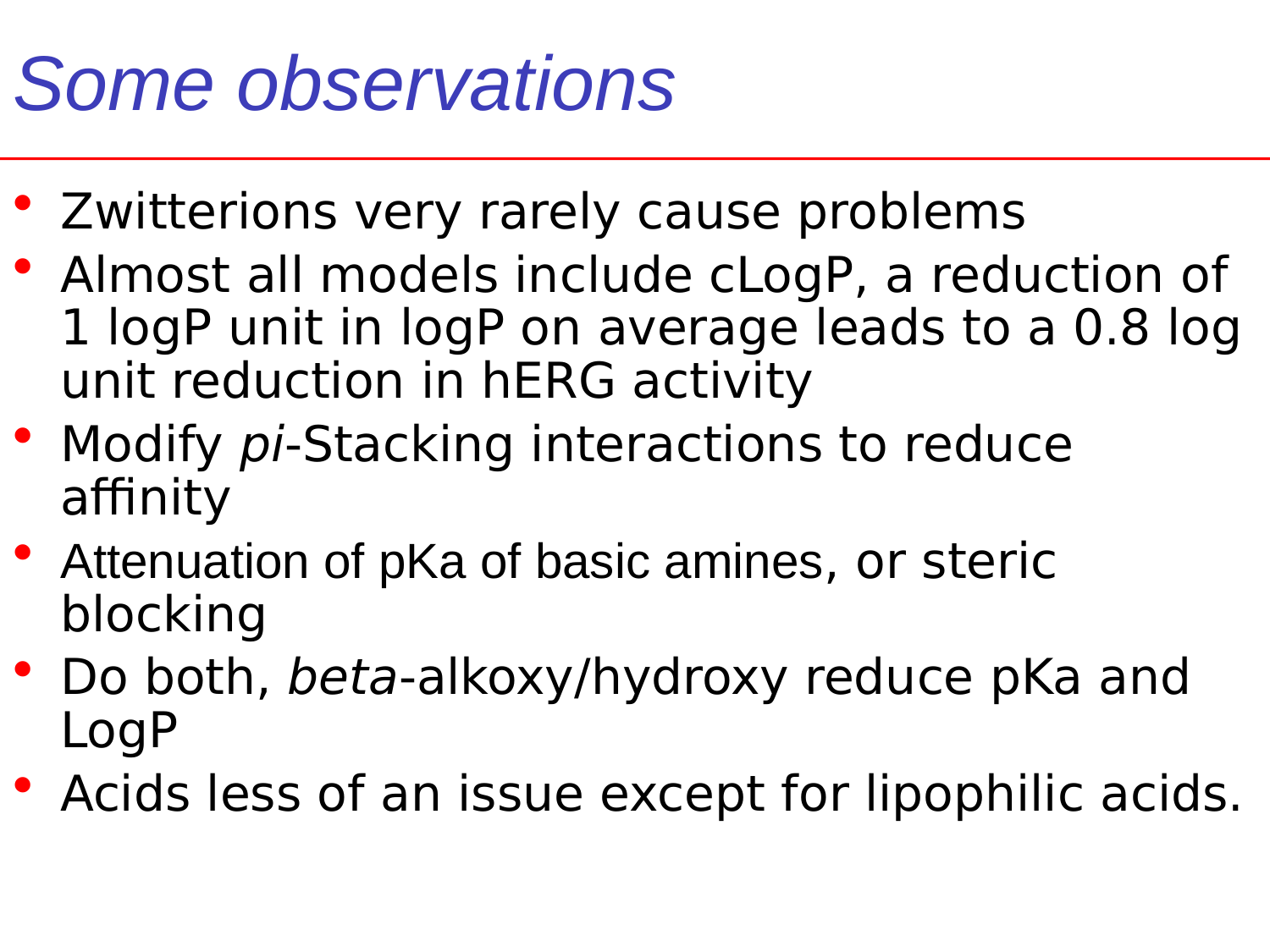

# Some observations
Zwitterions very rarely cause problems
Almost all models include cLogP, a reduction of 1 logP unit in logP on average leads to a 0.8 log unit reduction in hERG activity
Modify pi-Stacking interactions to reduce affinity
Attenuation of pKa of basic amines, or steric blocking
Do both, beta-alkoxy/hydroxy reduce pKa and LogP
Acids less of an issue except for lipophilic acids.